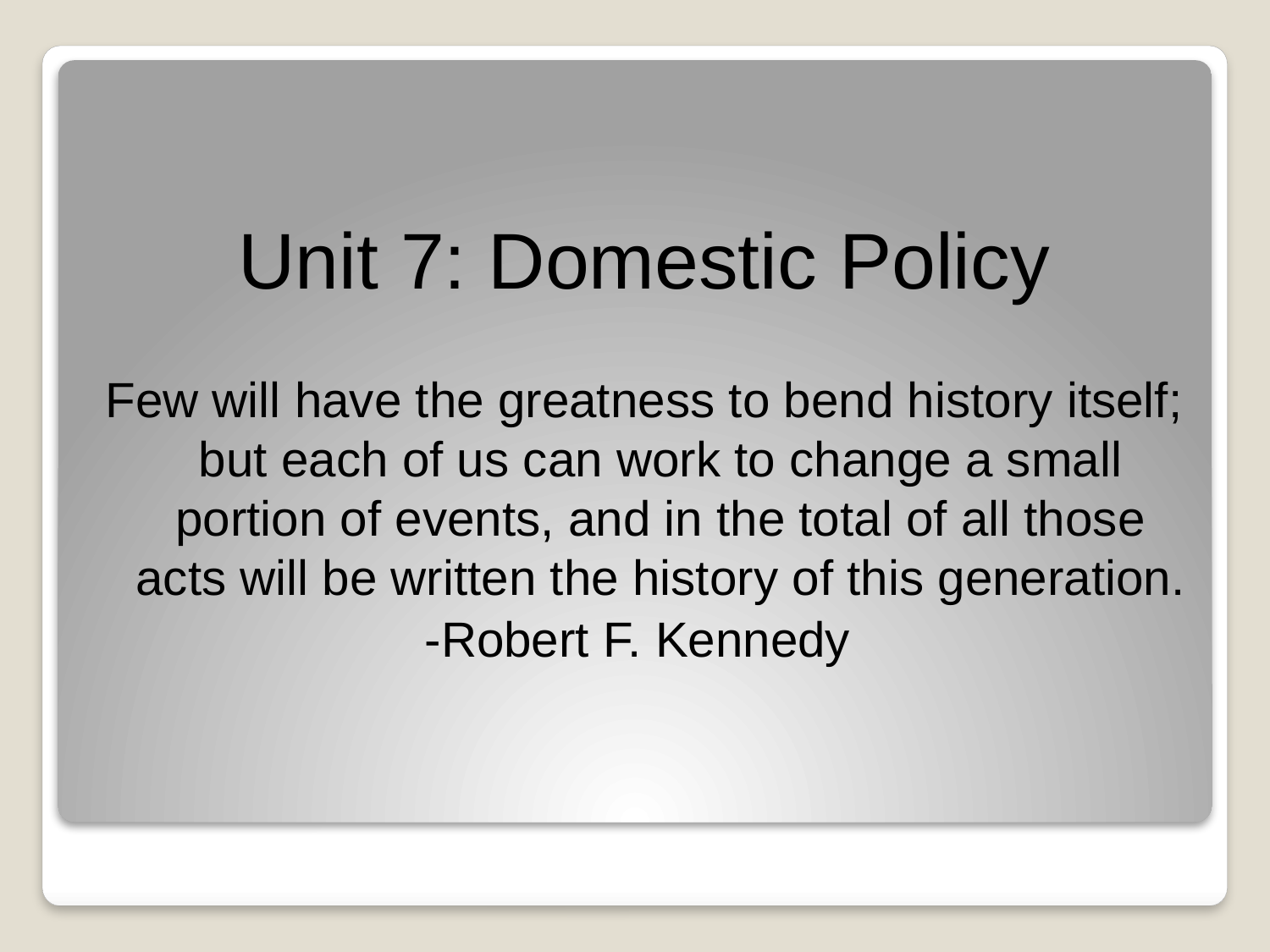

Unit 7: Domestic Policy

Few will have the greatness to bend history itself; but each of us can work to change a small portion of events, and in the total of all those acts will be written the history of this generation.
-Robert F. Kennedy
#